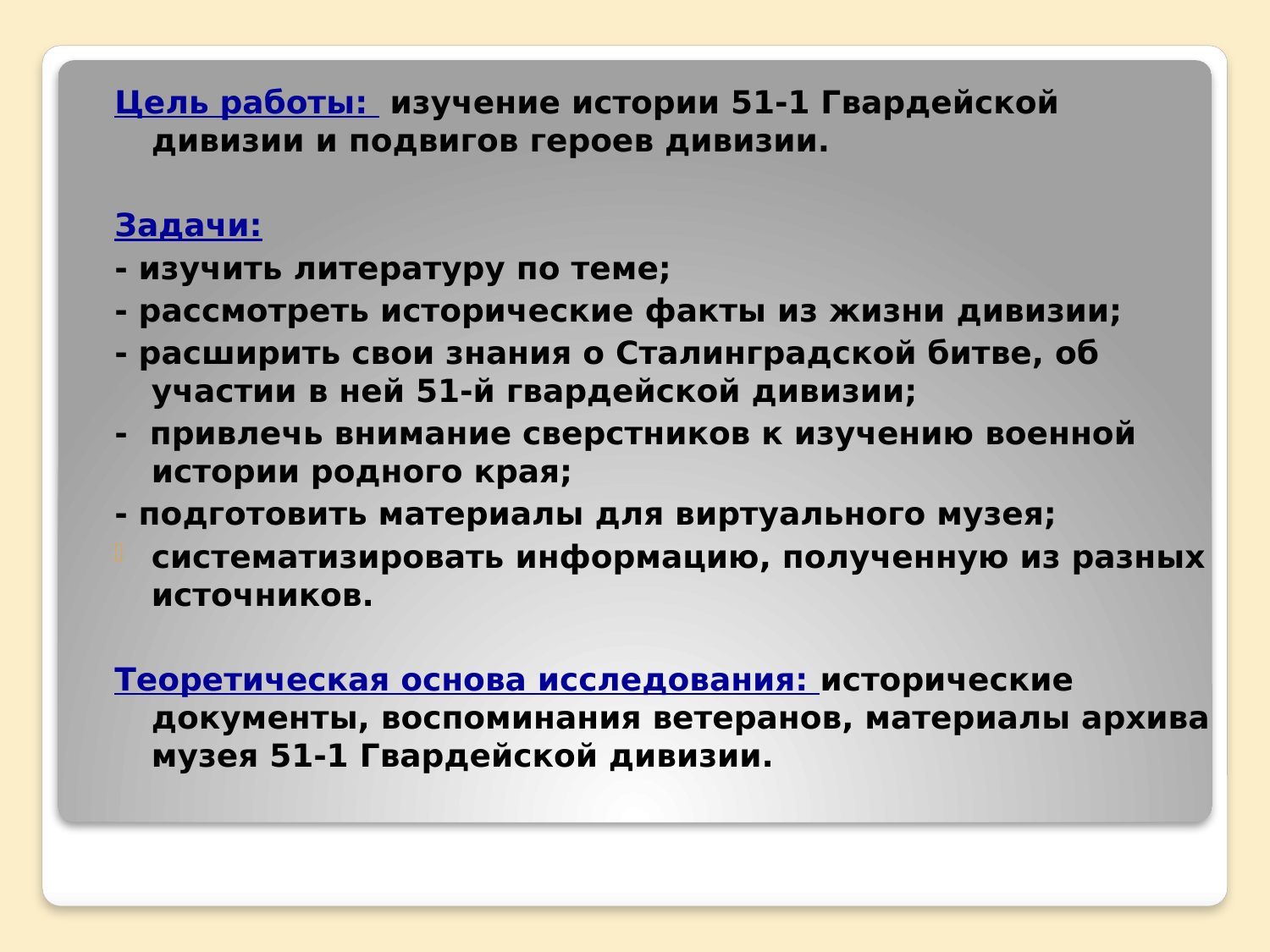

Цель работы:  изучение истории 51-1 Гвардейской дивизии и подвигов героев дивизии.

Задачи:
- изучить литературу по теме;
- рассмотреть исторические факты из жизни дивизии;
- расширить свои знания о Сталинградской битве, об участии в ней 51-й гвардейской дивизии;
-  привлечь внимание сверстников к изучению военной истории родного края;
- подготовить материалы для виртуального музея;
систематизировать информацию, полученную из разных источников.

Теоретическая основа исследования: исторические документы, воспоминания ветеранов, материалы архива музея 51-1 Гвардейской дивизии.